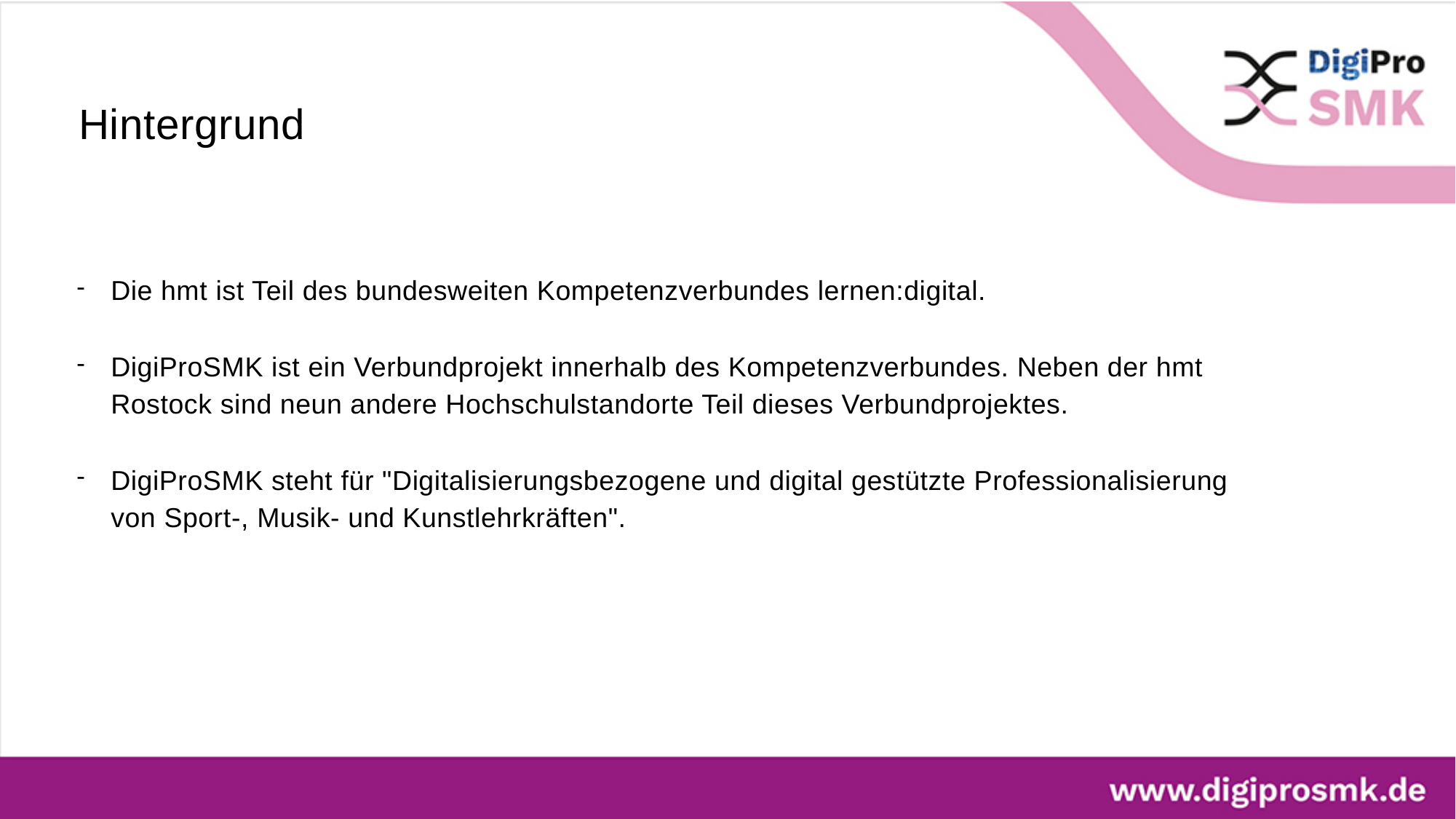

# Hintergrund
Die hmt ist Teil des bundesweiten Kompetenzverbundes lernen:digital.
DigiProSMK ist ein Verbundprojekt innerhalb des Kompetenzverbundes. Neben der hmt Rostock sind neun andere Hochschulstandorte Teil dieses Verbundprojektes.
DigiProSMK steht für "Digitalisierungsbezogene und digital gestützte Professionalisierung von Sport-, Musik- und Kunstlehrkräften".